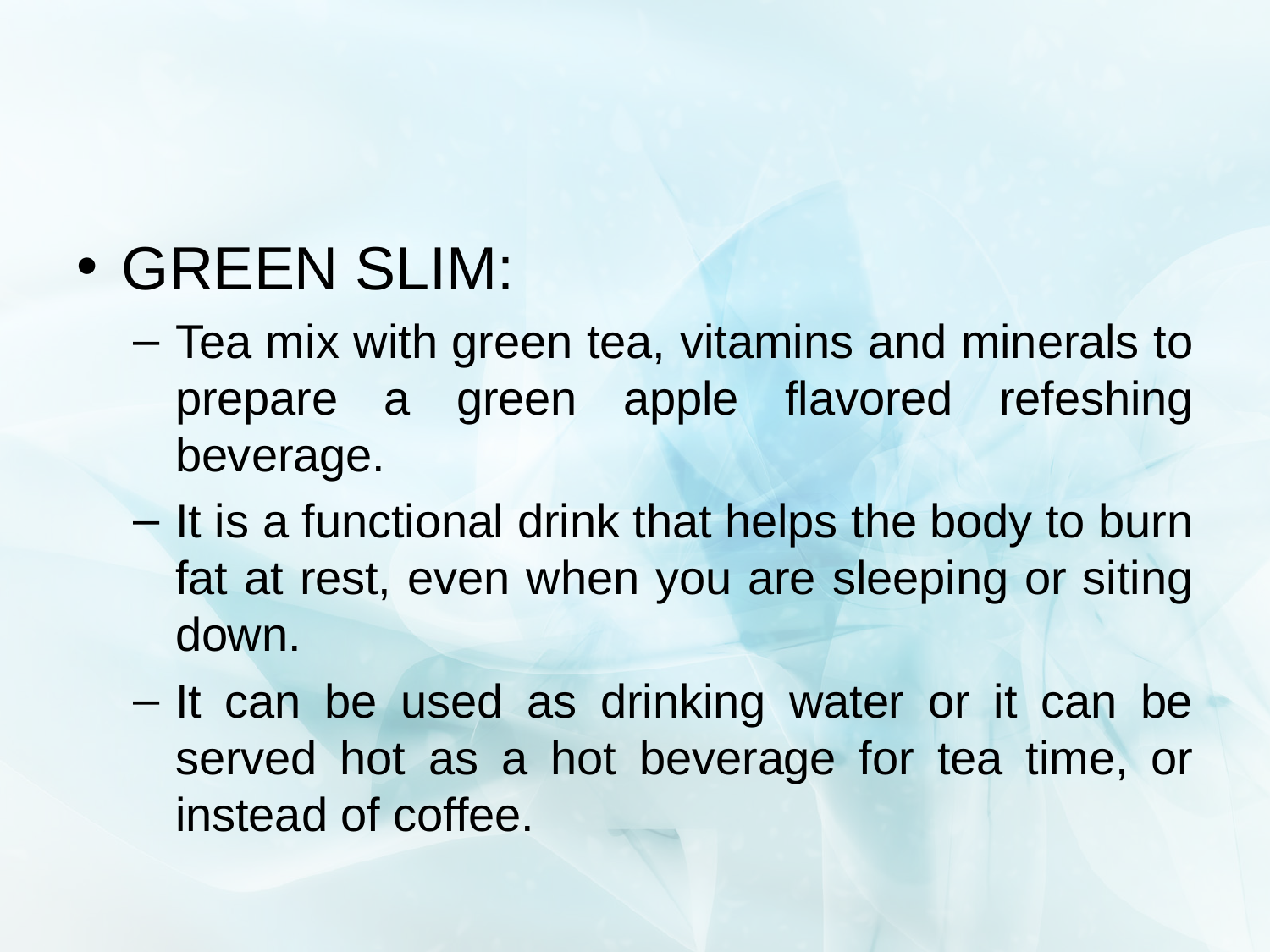

#
GREEN SLIM:
Tea mix with green tea, vitamins and minerals to prepare a green apple flavored refeshing beverage.
It is a functional drink that helps the body to burn fat at rest, even when you are sleeping or siting down.
It can be used as drinking water or it can be served hot as a hot beverage for tea time, or instead of coffee.